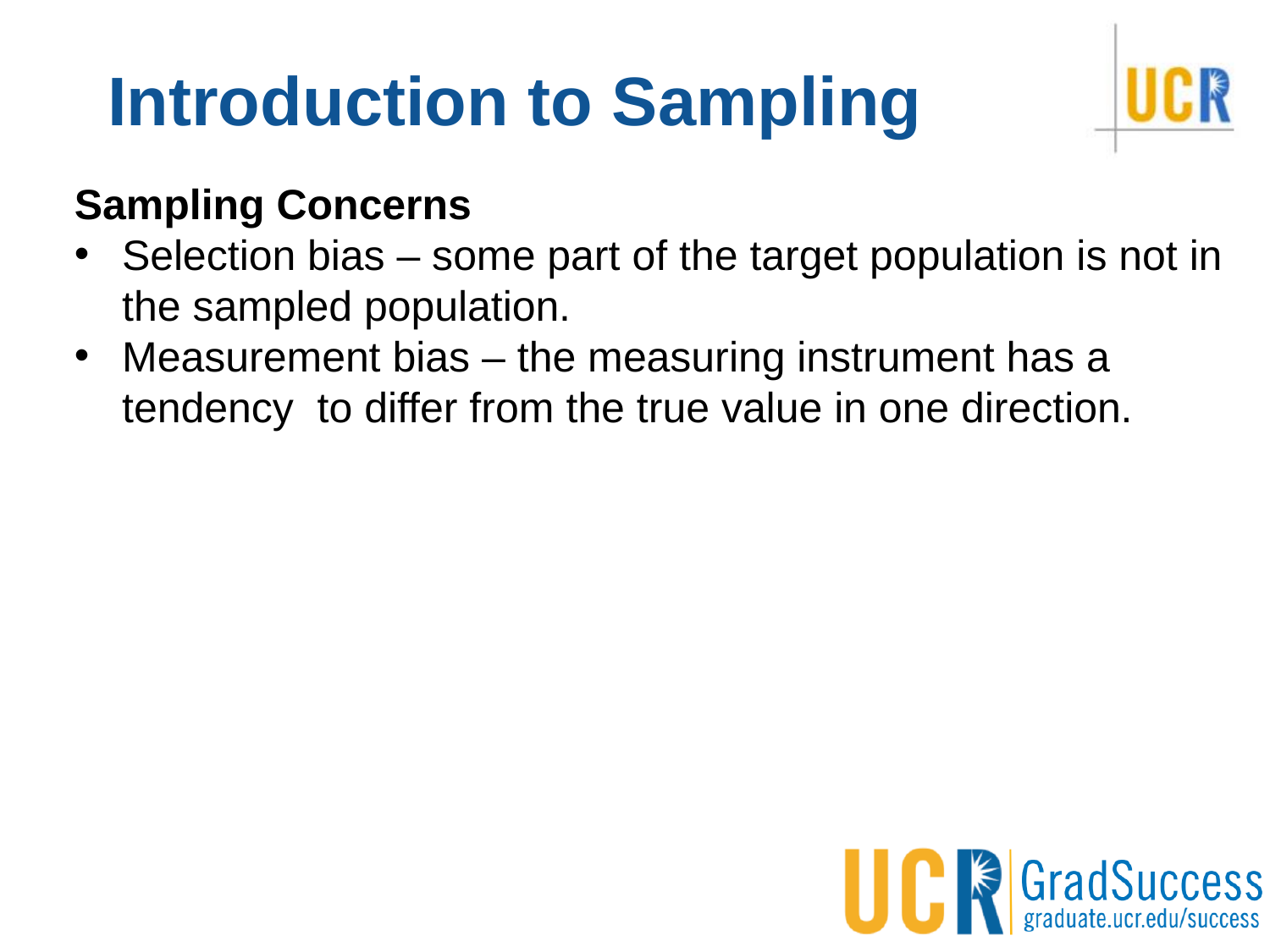

# Introduction to Sampling
Sampling Concerns
Selection bias – some part of the target population is not in the sampled population.
Measurement bias – the measuring instrument has a tendency  to differ from the true value in one direction.